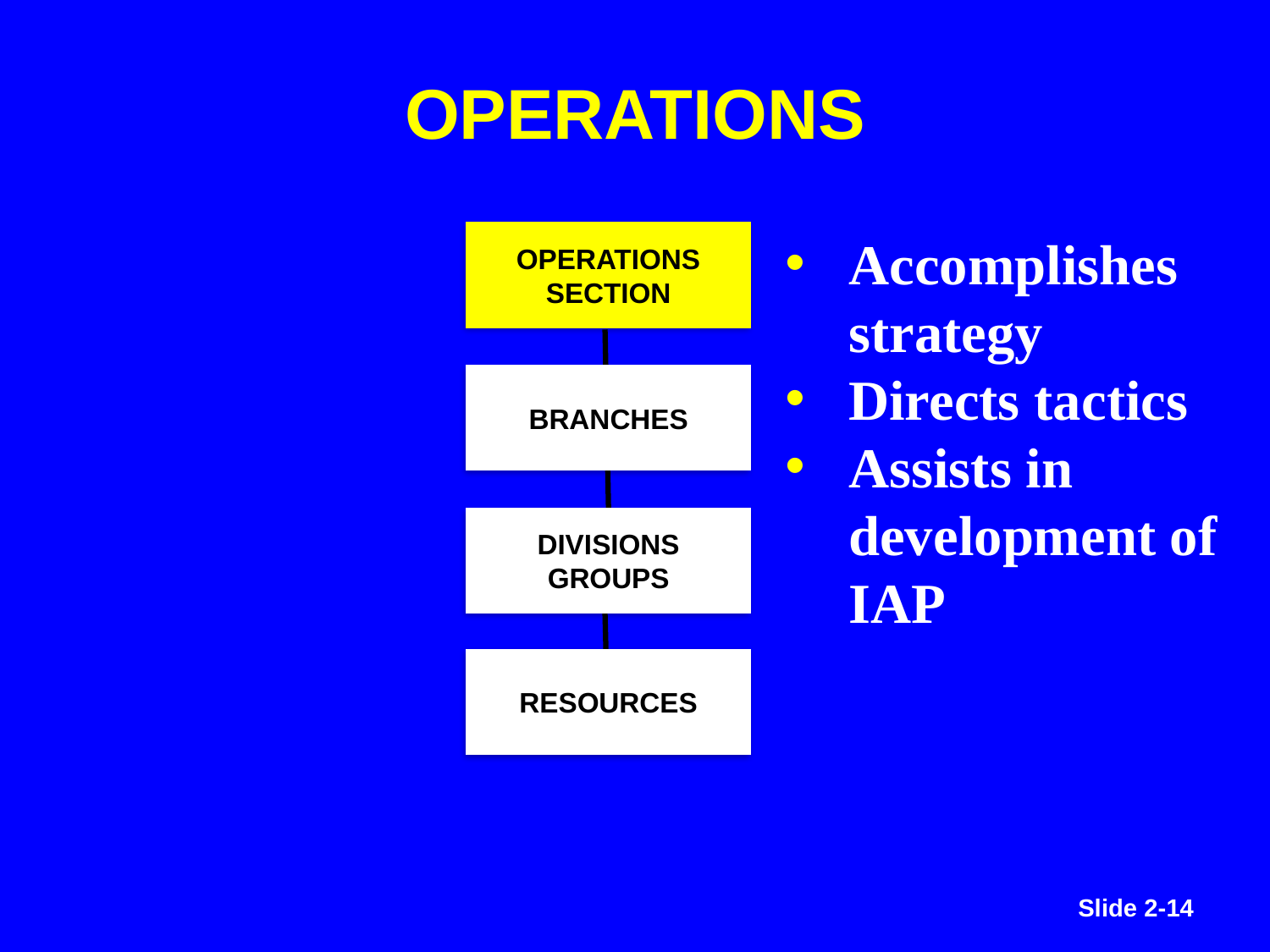

OPERATIONS
OPERATIONS SECTION
Accomplishes strategy
Directs tactics
Assists in  development of IAP

BRANCHES
DIVISIONS GROUPS
RESOURCES
Slide 2-14